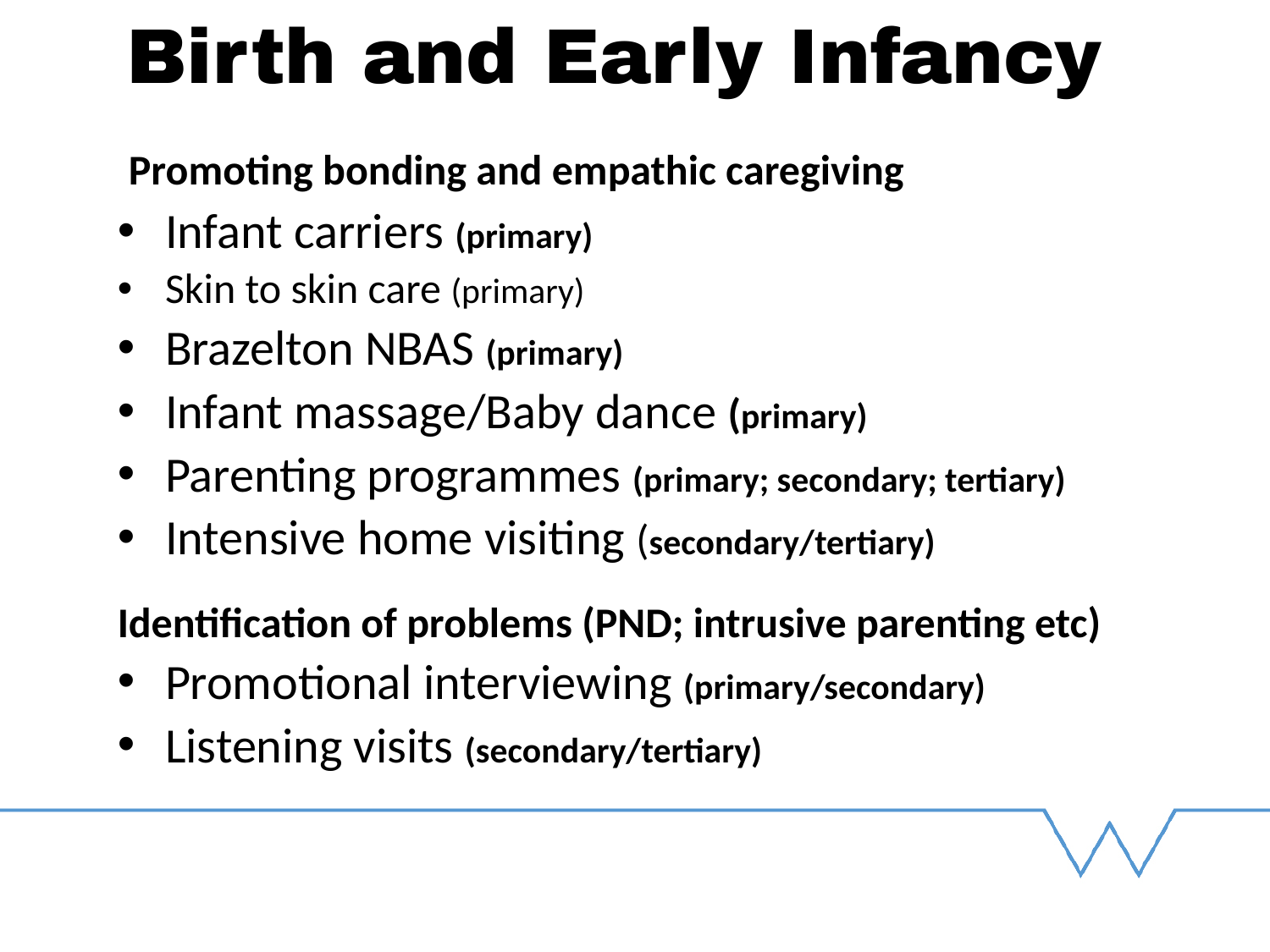

# Birth and Early Infancy
 Promoting bonding and empathic caregiving
Infant carriers (primary)
Skin to skin care (primary)
Brazelton NBAS (primary)
Infant massage/Baby dance (primary)
Parenting programmes (primary; secondary; tertiary)
Intensive home visiting (secondary/tertiary)

Identification of problems (PND; intrusive parenting etc)
Promotional interviewing (primary/secondary)
Listening visits (secondary/tertiary)